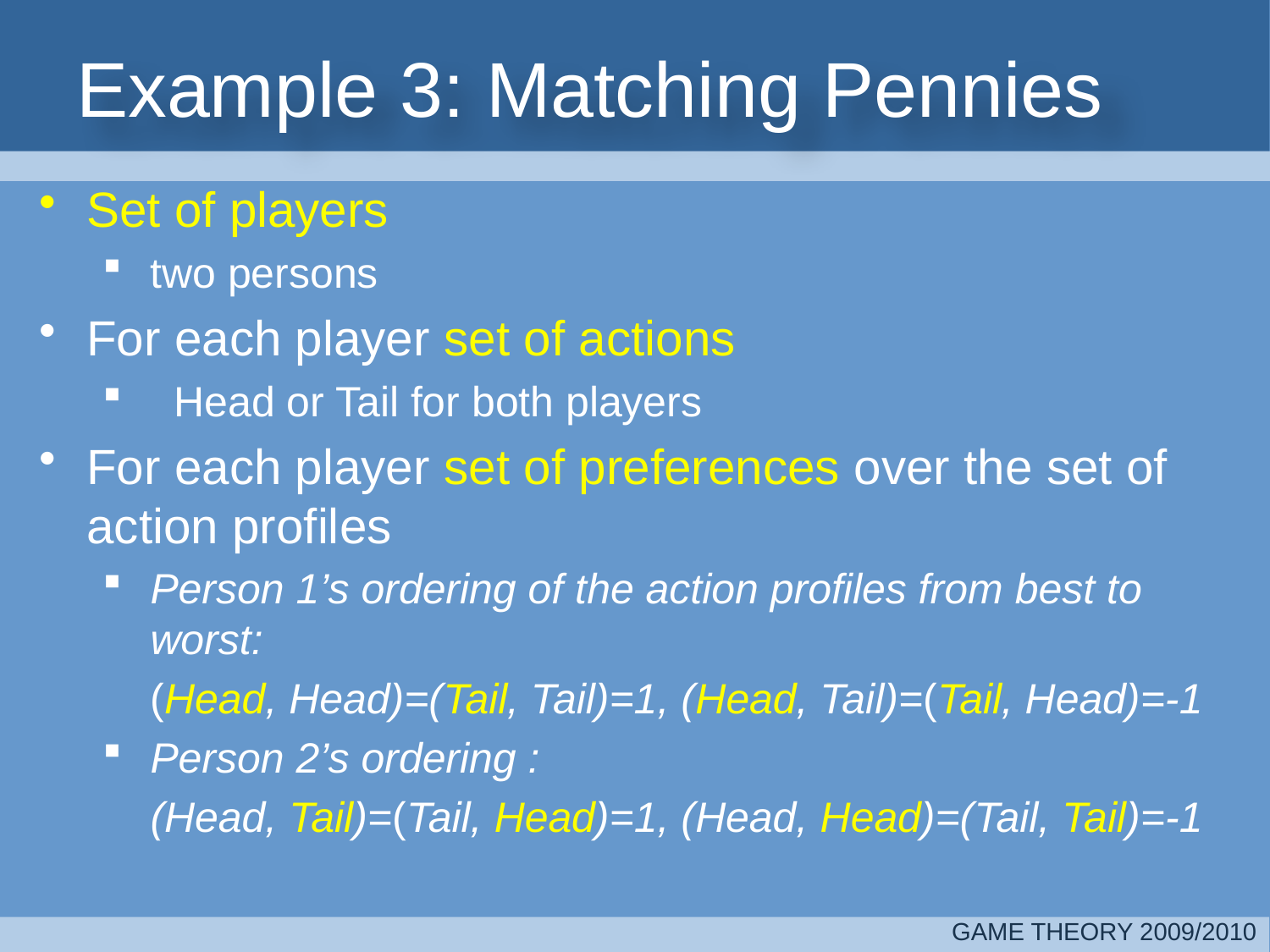

# Example 3: Matching Pennies
Set of players
two persons
For each player set of actions
Head or Tail for both players
For each player set of preferences over the set of action profiles
Person 1’s ordering of the action profiles from best to worst:
	(Head, Head)=(Tail, Tail)=1, (Head, Tail)=(Tail, Head)=-1
Person 2’s ordering :
	(Head, Tail)=(Tail, Head)=1, (Head, Head)=(Tail, Tail)=-1

GAME THEORY 2009/2010